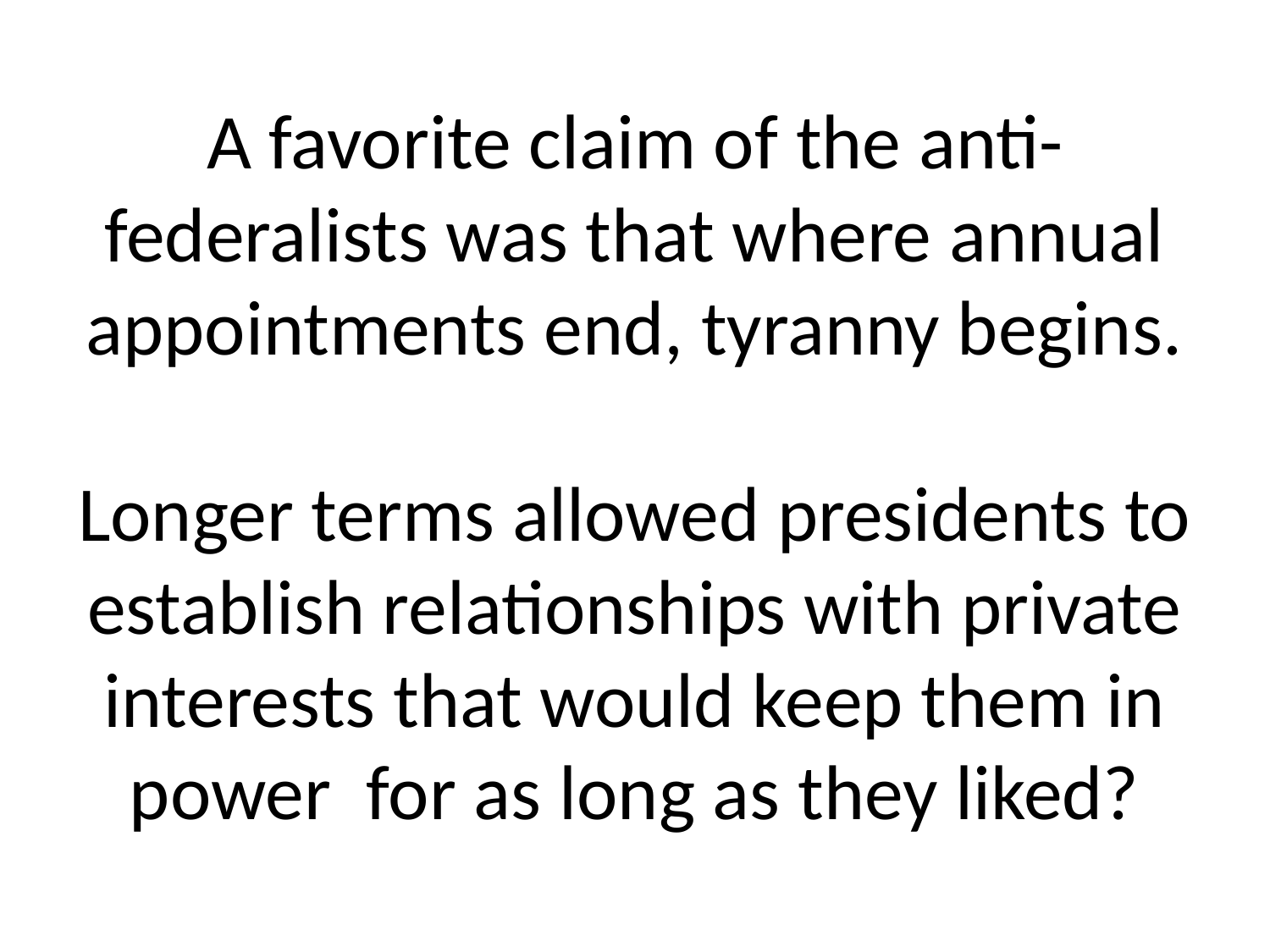

# A favorite claim of the anti-federalists was that where annual appointments end, tyranny begins. Longer terms allowed presidents to establish relationships with private interests that would keep them in power  for as long as they liked?